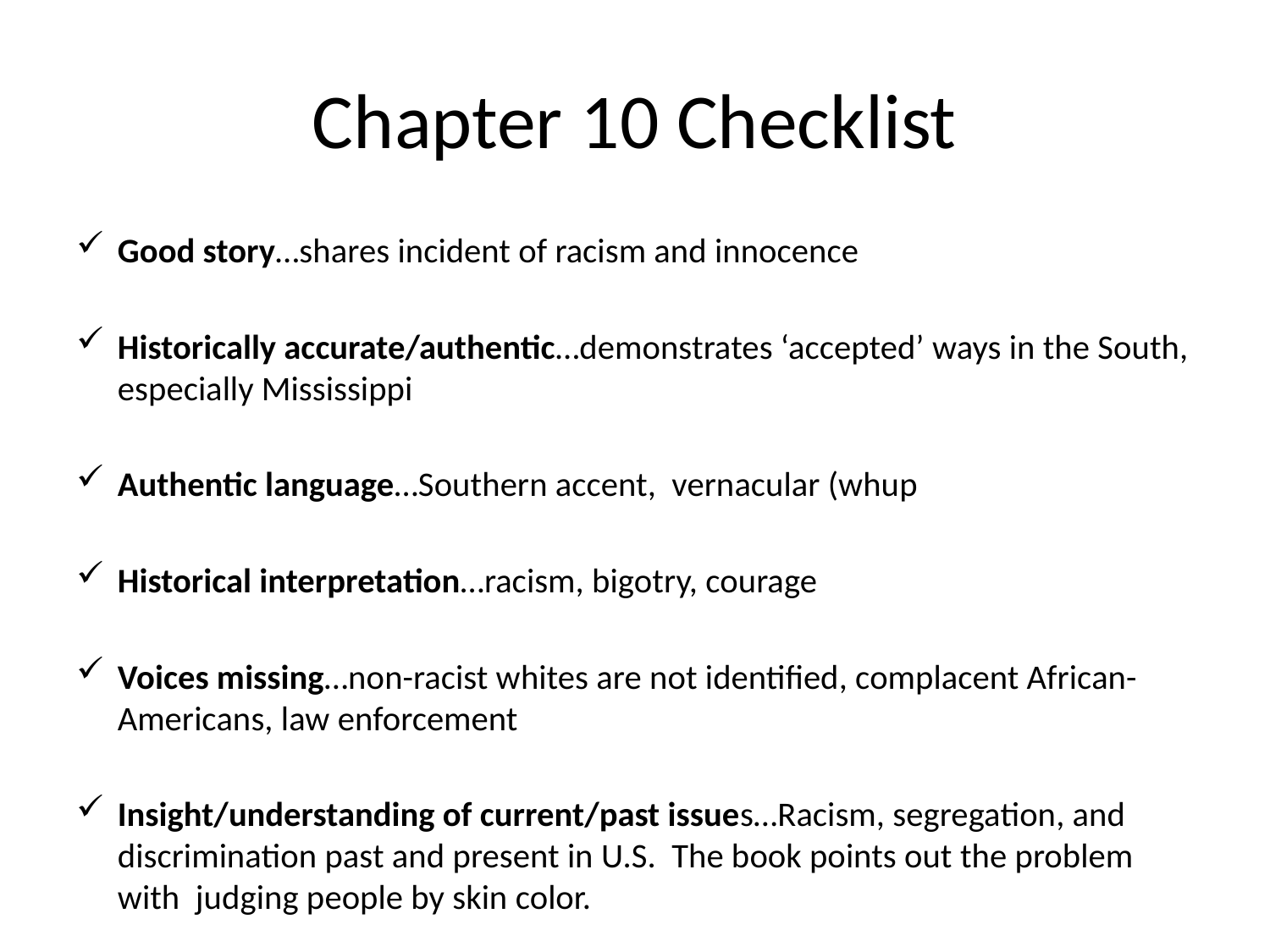

# Chapter 10 Checklist
Good story…shares incident of racism and innocence

Historically accurate/authentic…demonstrates ‘accepted’ ways in the South, especially Mississippi

Authentic language…Southern accent,  vernacular (whup

Historical interpretation…racism, bigotry, courage

Voices missing…non-racist whites are not identified, complacent African-Americans, law enforcement

Insight/understanding of current/past issues…Racism, segregation, and discrimination past and present in U.S.  The book points out the problem with  judging people by skin color.